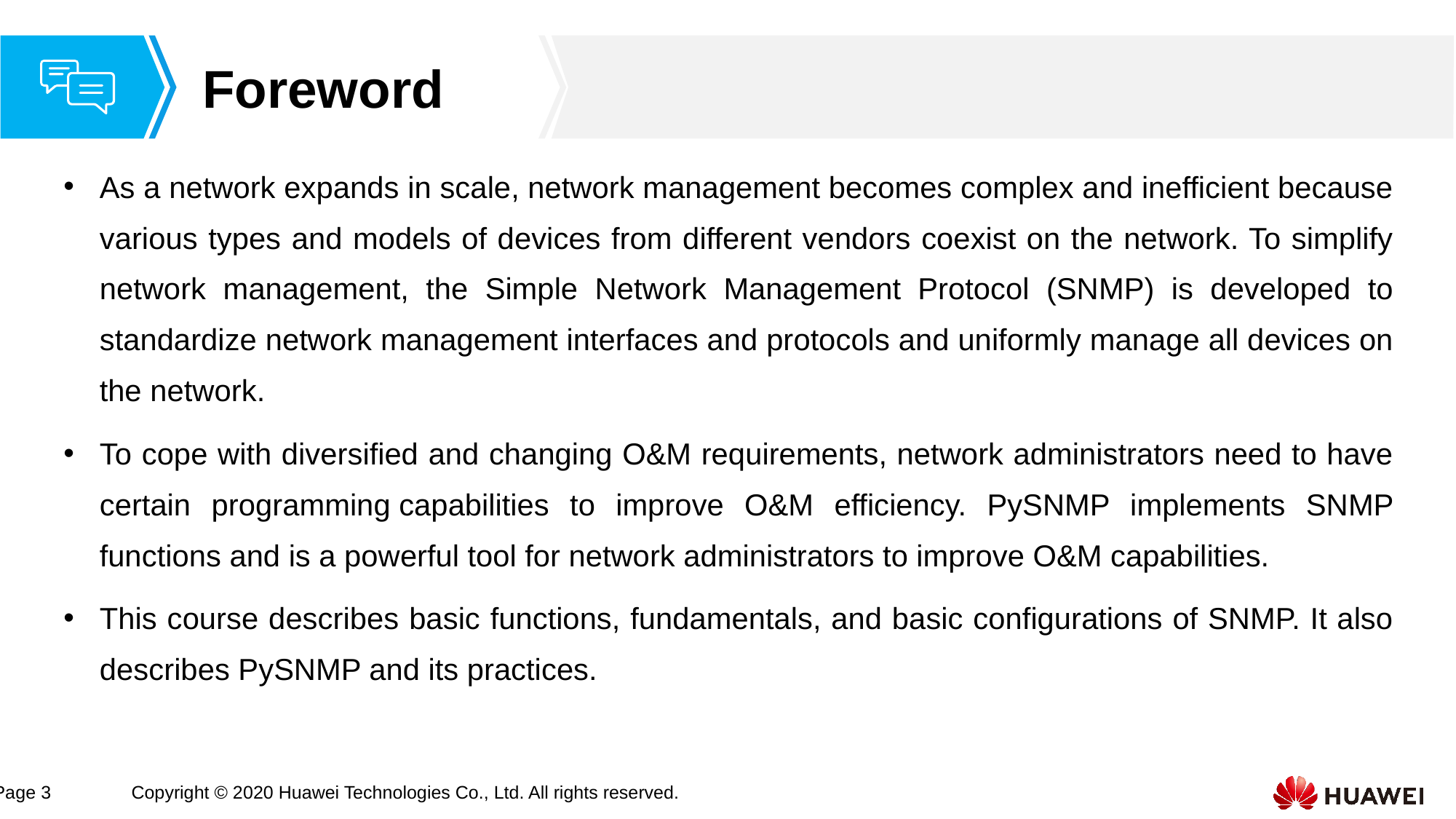

As a network expands in scale, network management becomes complex and inefficient because various types and models of devices from different vendors coexist on the network. To simplify network management, the Simple Network Management Protocol (SNMP) is developed to standardize network management interfaces and protocols and uniformly manage all devices on the network.
To cope with diversified and changing O&M requirements, network administrators need to have certain programming capabilities to improve O&M efficiency. PySNMP implements SNMP functions and is a powerful tool for network administrators to improve O&M capabilities.
This course describes basic functions, fundamentals, and basic configurations of SNMP. It also describes PySNMP and its practices.